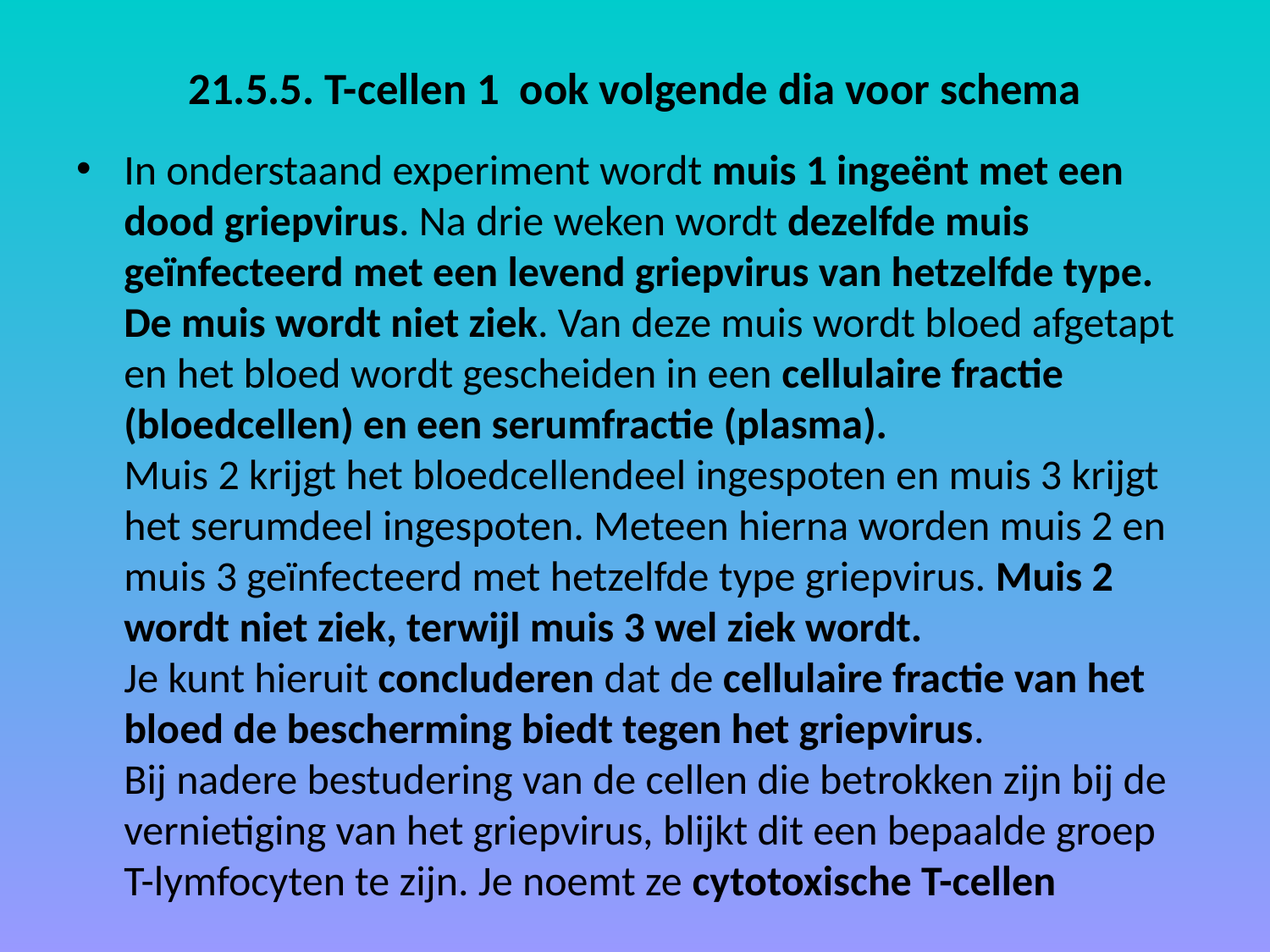

# 21.5.5. T-cellen 1  ook volgende dia voor schema
In onderstaand experiment wordt muis 1 ingeënt met een dood griepvirus. Na drie weken wordt dezelfde muis geïnfecteerd met een levend griepvirus van hetzelfde type. De muis wordt niet ziek. Van deze muis wordt bloed afgetapt en het bloed wordt gescheiden in een cellulaire fractie (bloedcellen) en een serumfractie (plasma).
Muis 2 krijgt het bloedcellendeel ingespoten en muis 3 krijgt het serumdeel ingespoten. Meteen hierna worden muis 2 en muis 3 geïnfecteerd met hetzelfde type griepvirus. Muis 2 wordt niet ziek, terwijl muis 3 wel ziek wordt.
Je kunt hieruit concluderen dat de cellulaire fractie van het bloed de bescherming biedt tegen het griepvirus.
Bij nadere bestudering van de cellen die betrokken zijn bij de vernietiging van het griepvirus, blijkt dit een bepaalde groep T-lymfocyten te zijn. Je noemt ze cytotoxische T-cellen